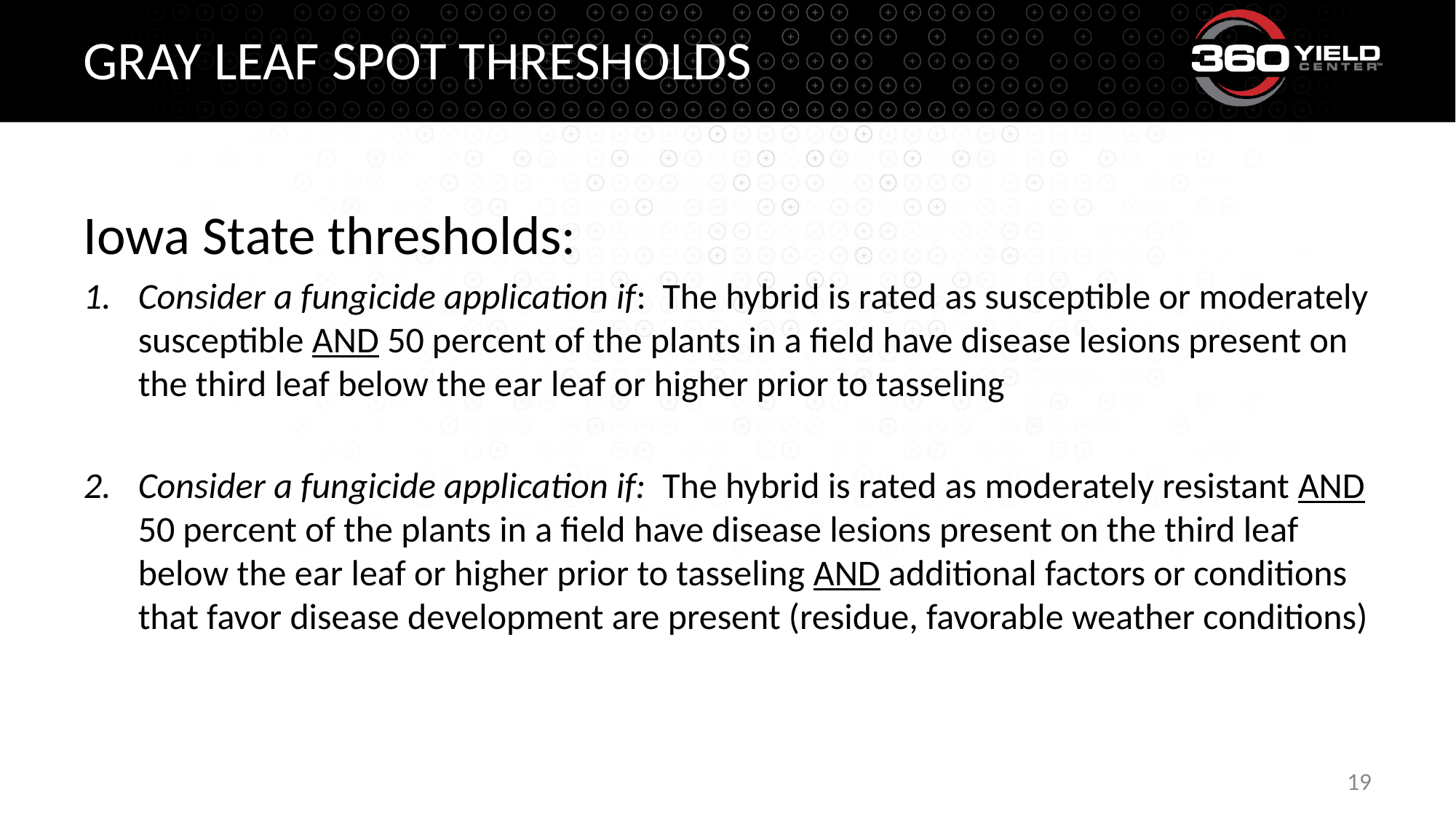

# Gray leaf spot thresholds
Iowa State thresholds:
Consider a fungicide application if:  The hybrid is rated as susceptible or moderately susceptible AND 50 percent of the plants in a field have disease lesions present on the third leaf below the ear leaf or higher prior to tasseling

Consider a fungicide application if:  The hybrid is rated as moderately resistant AND 50 percent of the plants in a field have disease lesions present on the third leaf below the ear leaf or higher prior to tasseling AND additional factors or conditions that favor disease development are present (residue, favorable weather conditions)
19